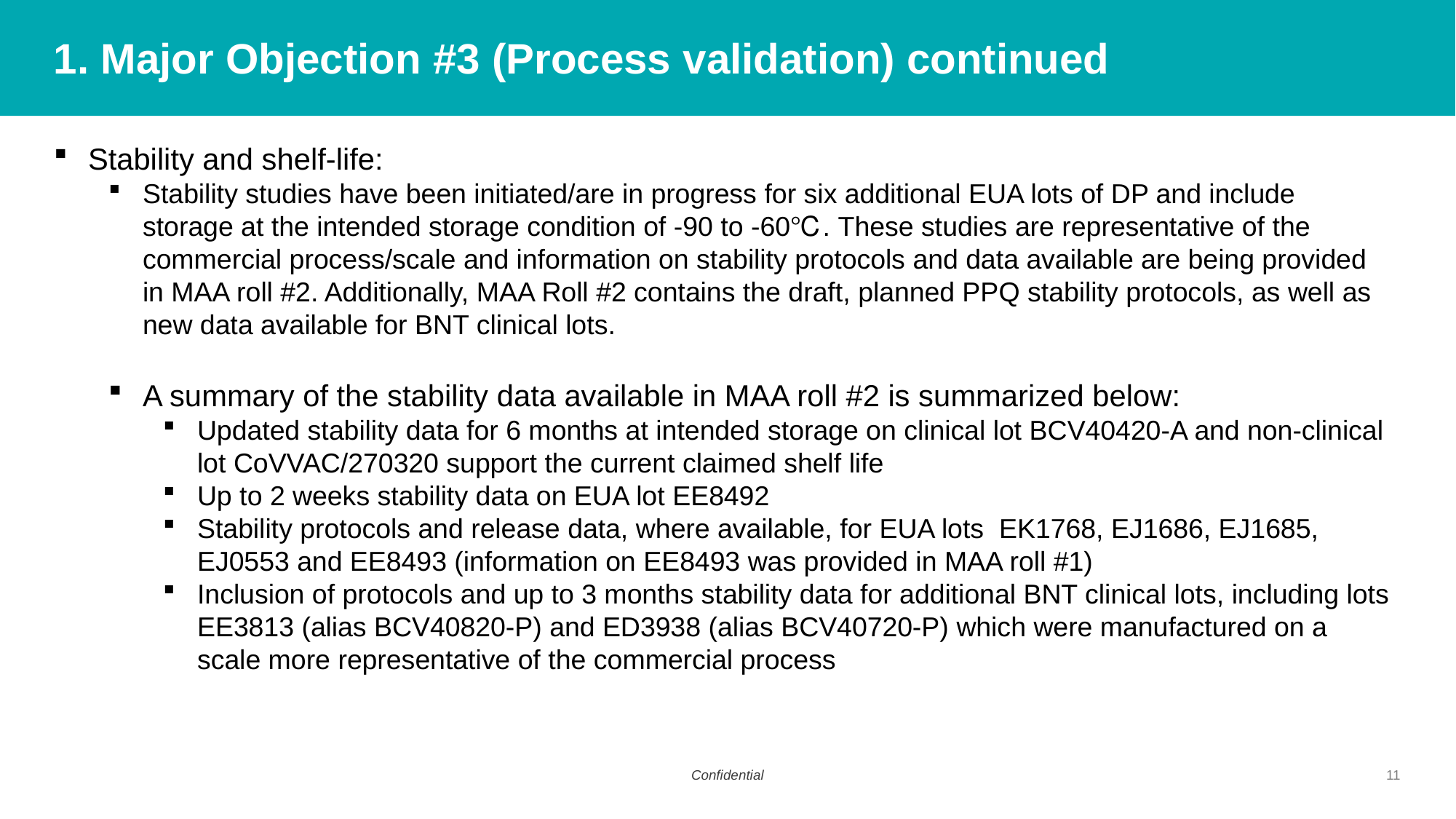

# 1. Major Objection #3 (Process validation) continued
Stability and shelf-life:
Stability studies have been initiated/are in progress for six additional EUA lots of DP and include storage at the intended storage condition of -90 to -60℃. These studies are representative of the commercial process/scale and information on stability protocols and data available are being provided in MAA roll #2. Additionally, MAA Roll #2 contains the draft, planned PPQ stability protocols, as well as new data available for BNT clinical lots.

A summary of the stability data available in MAA roll #2 is summarized below:
Updated stability data for 6 months at intended storage on clinical lot BCV40420-A and non-clinical lot CoVVAC/270320 support the current claimed shelf life
Up to 2 weeks stability data on EUA lot EE8492
Stability protocols and release data, where available, for EUA lots  EK1768, EJ1686, EJ1685, EJ0553 and EE8493 (information on EE8493 was provided in MAA roll #1)
Inclusion of protocols and up to 3 months stability data for additional BNT clinical lots, including lots EE3813 (alias BCV40820-P) and ED3938 (alias BCV40720-P) which were manufactured on a scale more representative of the commercial process